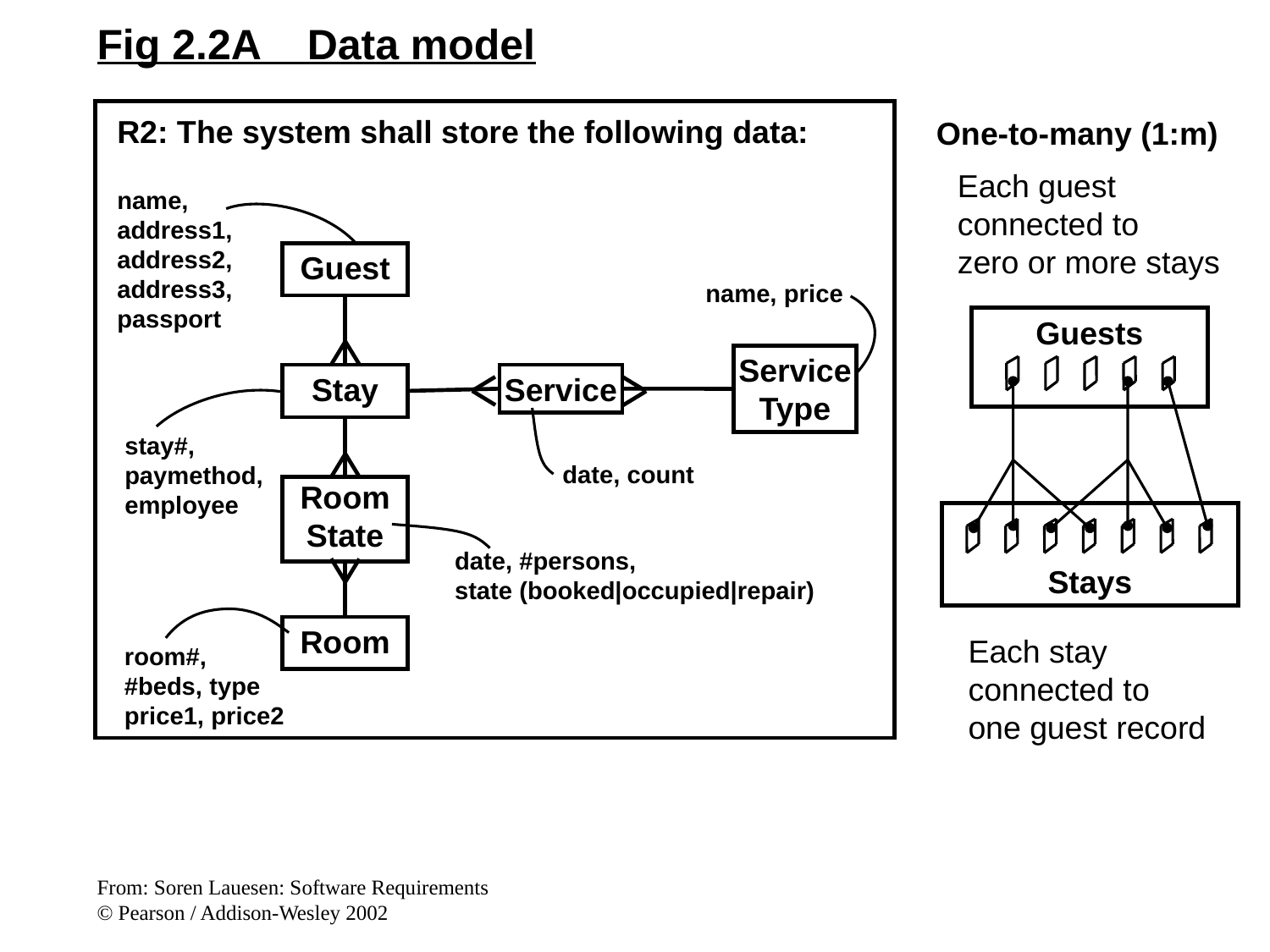

Fig 2.2A    Data model

R2: The system shall store the following data:
One-to-many (1:m)
Each guest connected to
zero or more stays
name,
address1,
address2,
address3,
passport

Guest
name, price

Guests

Service
Type

Stay
Service

stay#,
paymethod,
employee
date, count

Room
State
Stays

date, #persons,
state (booked|occupied|repair)

Room
Each stay
connected to
one guest record
room#,
#beds, type
price1, price2
From: Soren Lauesen: Software Requirements
© Pearson / Addison-Wesley 2002